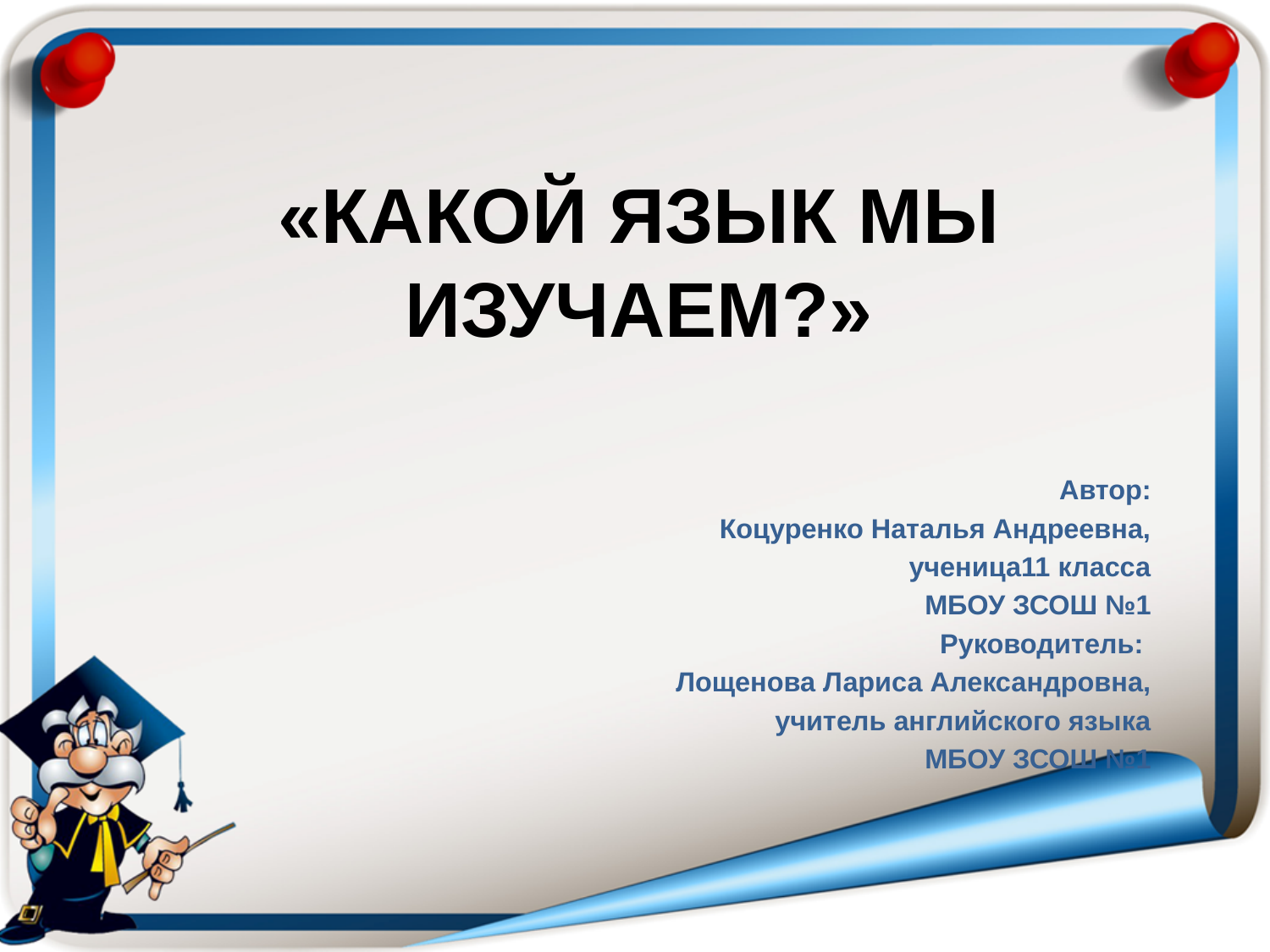

# «Какой язык мы изучаем?»
Автор:
Коцуренко Наталья Андреевна,
ученица11 класса
МБОУ ЗСОШ №1
Руководитель:
Лощенова Лариса Александровна,
учитель английского языка
МБОУ ЗСОШ №1